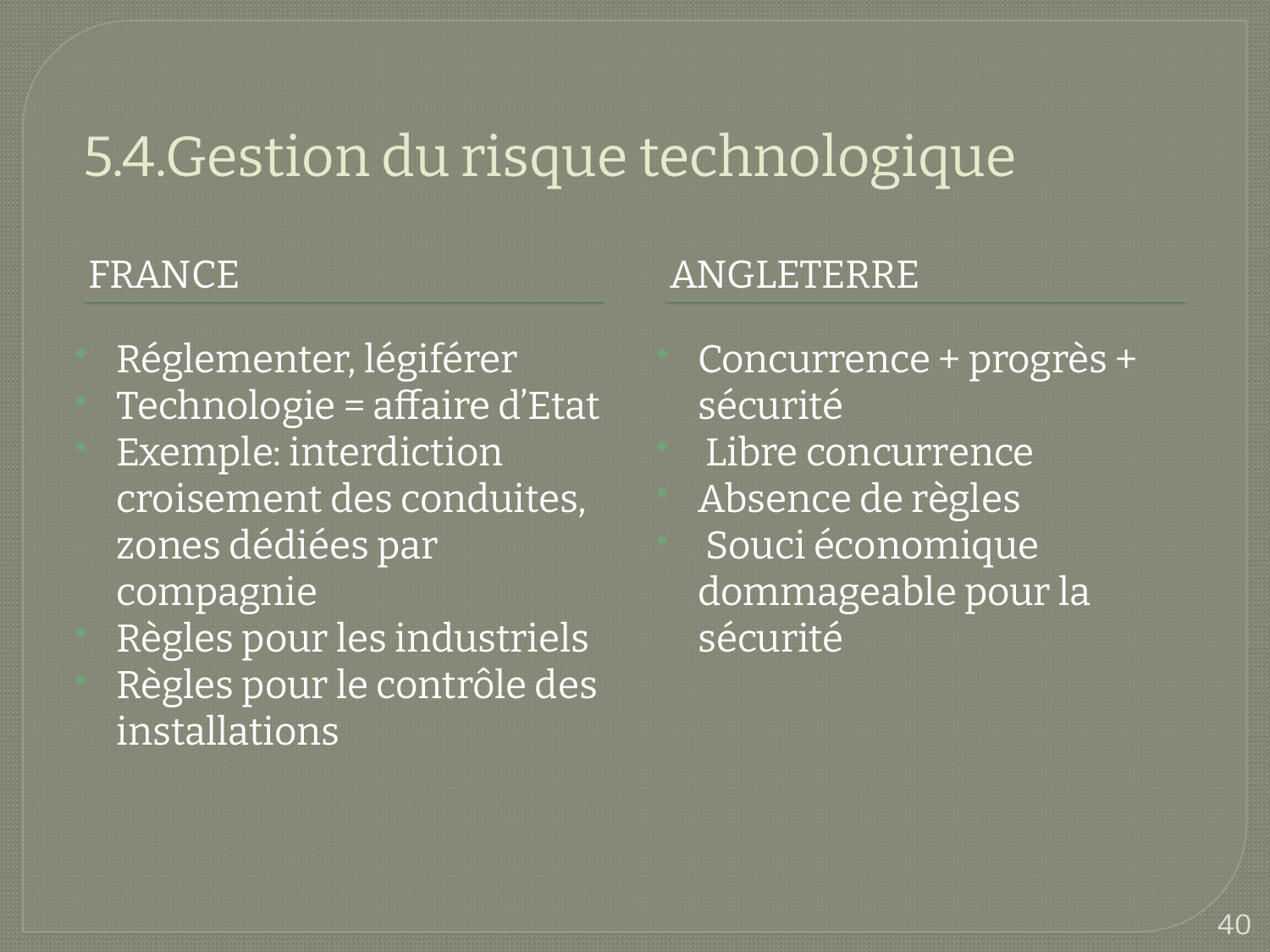

# 5.4.Gestion du risque technologique
France
Angleterre
Réglementer, légiférer
Technologie = affaire d’Etat
Exemple: interdiction croisement des conduites, zones dédiées par compagnie
Règles pour les industriels
Règles pour le contrôle des installations
Concurrence + progrès + sécurité
 Libre concurrence
Absence de règles
 Souci économique dommageable pour la sécurité
40